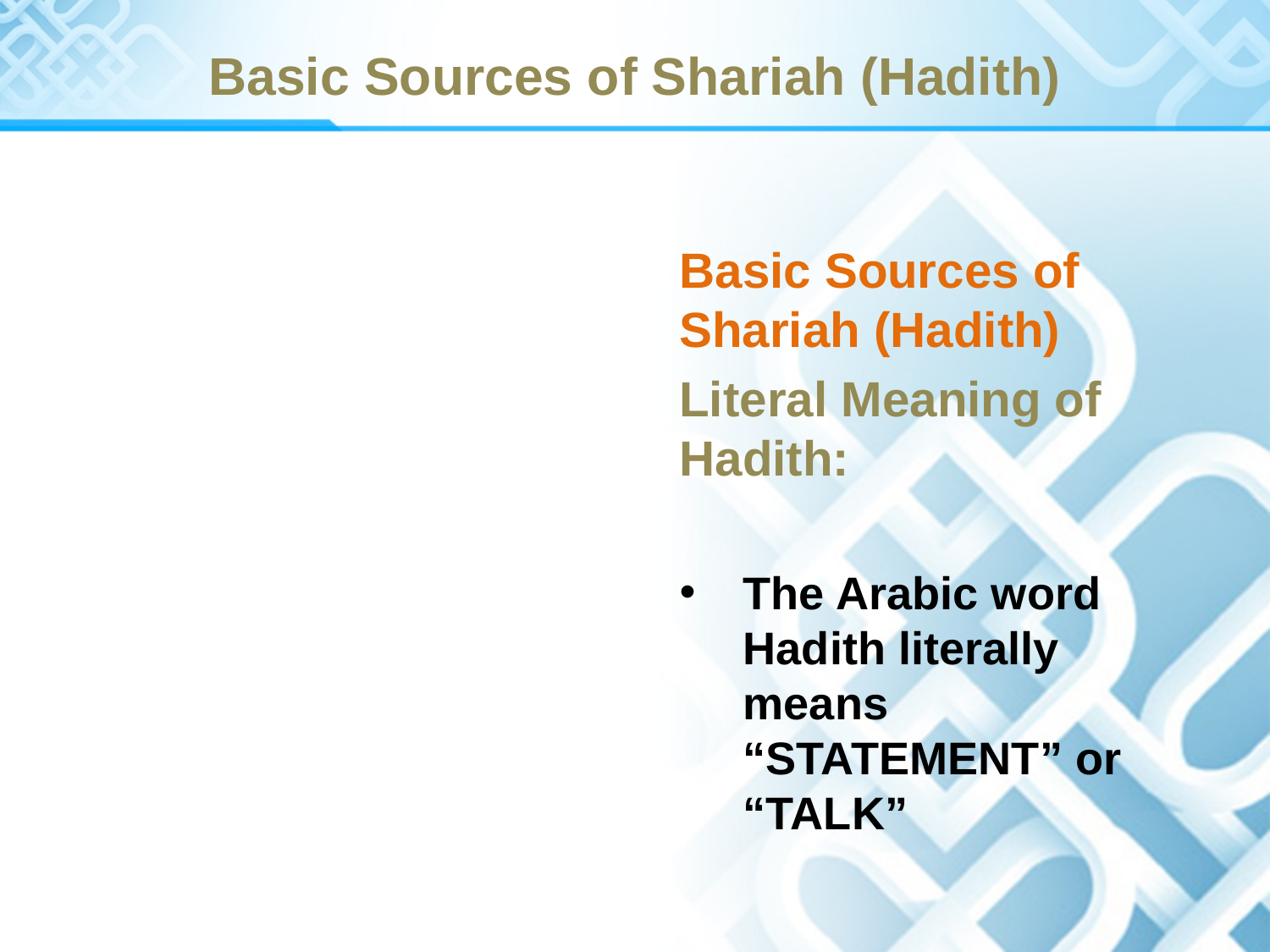

Basic Sources of Shariah (Hadith)
Basic Sources of Shariah (Hadith)
Literal Meaning of Hadith:

The Arabic word Hadith literally means “STATEMENT” or “TALK”